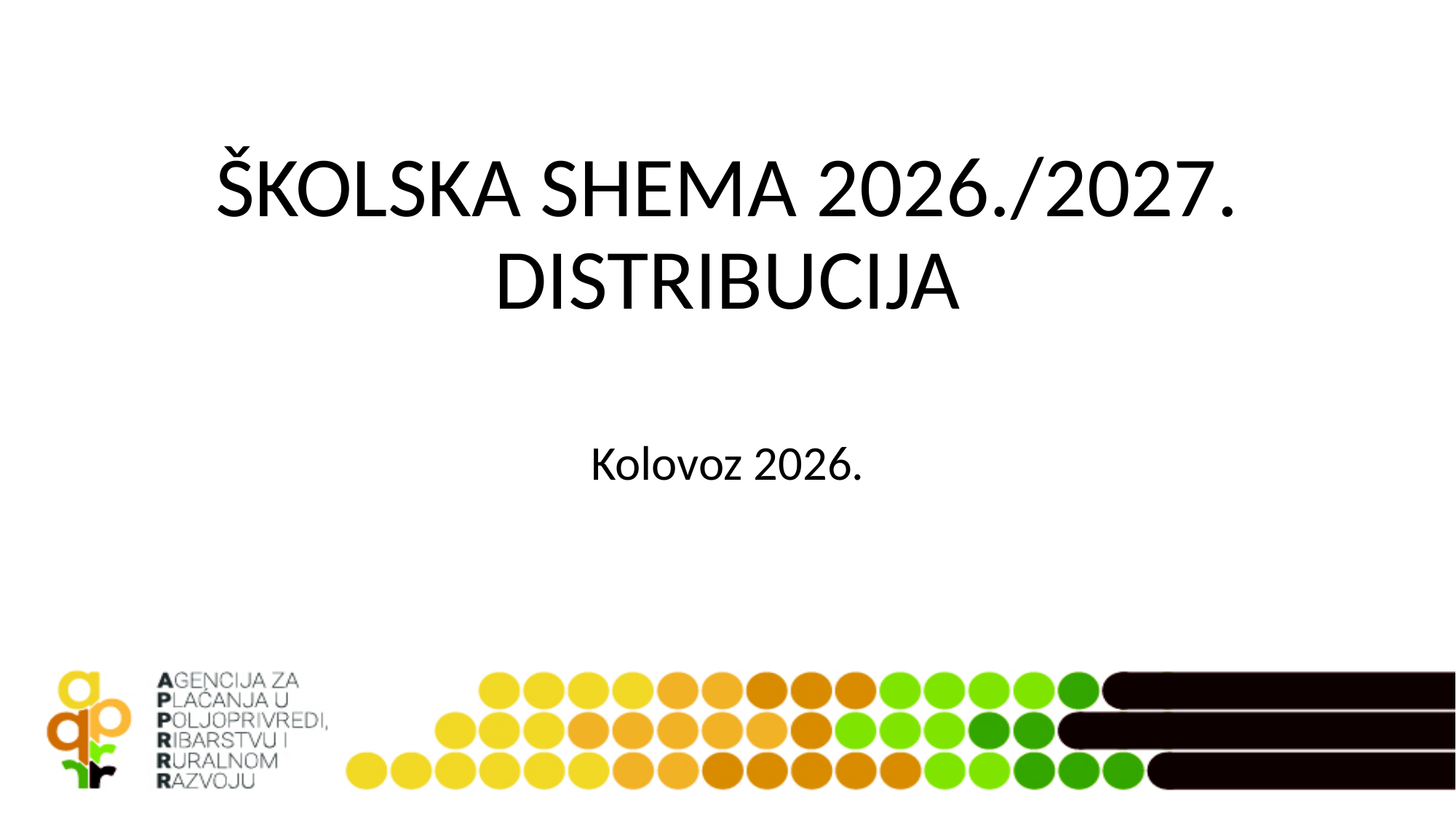

# ŠKOLSKA SHEMA 2026./2027. DISTRIBUCIJA

Kolovoz 2026.